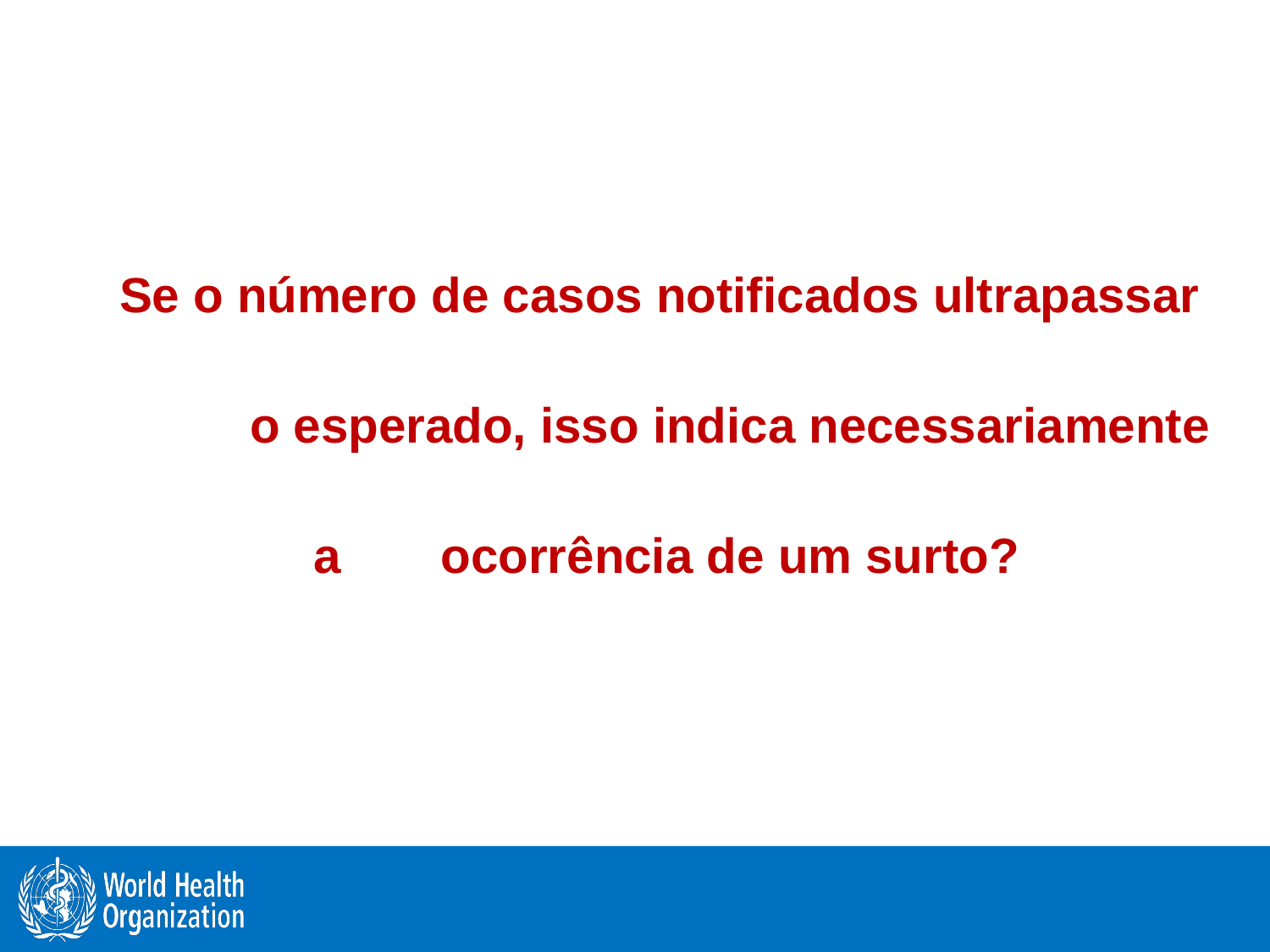

Se o número de casos notificados ultrapassar 	o esperado, isso indica necessariamente a 	ocorrência de um surto?